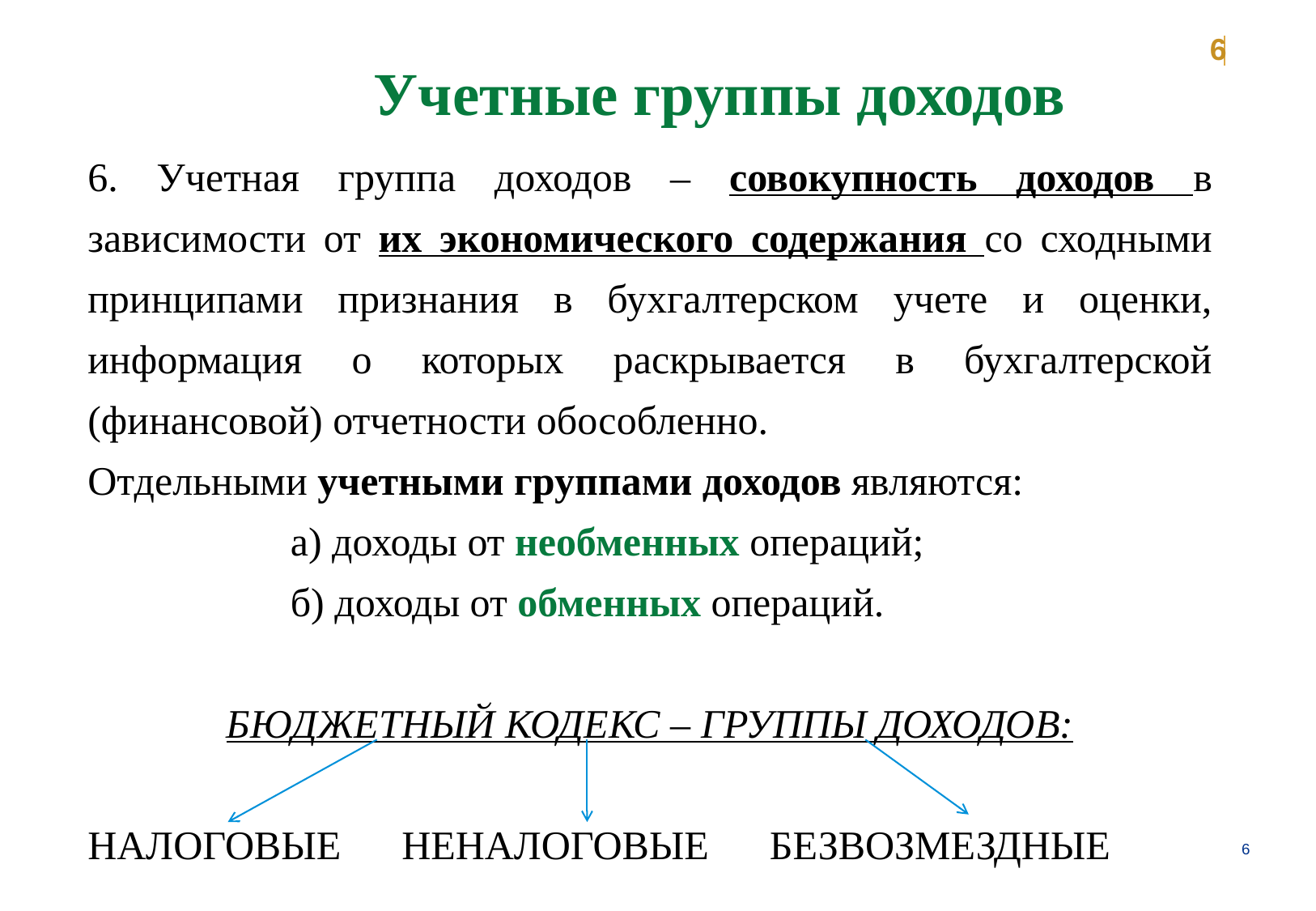

6
           Учетные группы доходов
6. Учетная группа доходов – совокупность доходов в зависимости от их экономического содержания со сходными принципами признания в бухгалтерском учете и оценки, информация о которых раскрывается в бухгалтерской (финансовой) отчетности обособленно.
Отдельными учетными группами доходов являются:
а) доходы от необменных операций;
б) доходы от обменных операций.

БЮДЖЕТНЫЙ КОДЕКС – ГРУППЫ ДОХОДОВ:

НАЛОГОВЫЕ      НЕНАЛОГОВЫЕ      БЕЗВОЗМЕЗДНЫЕ